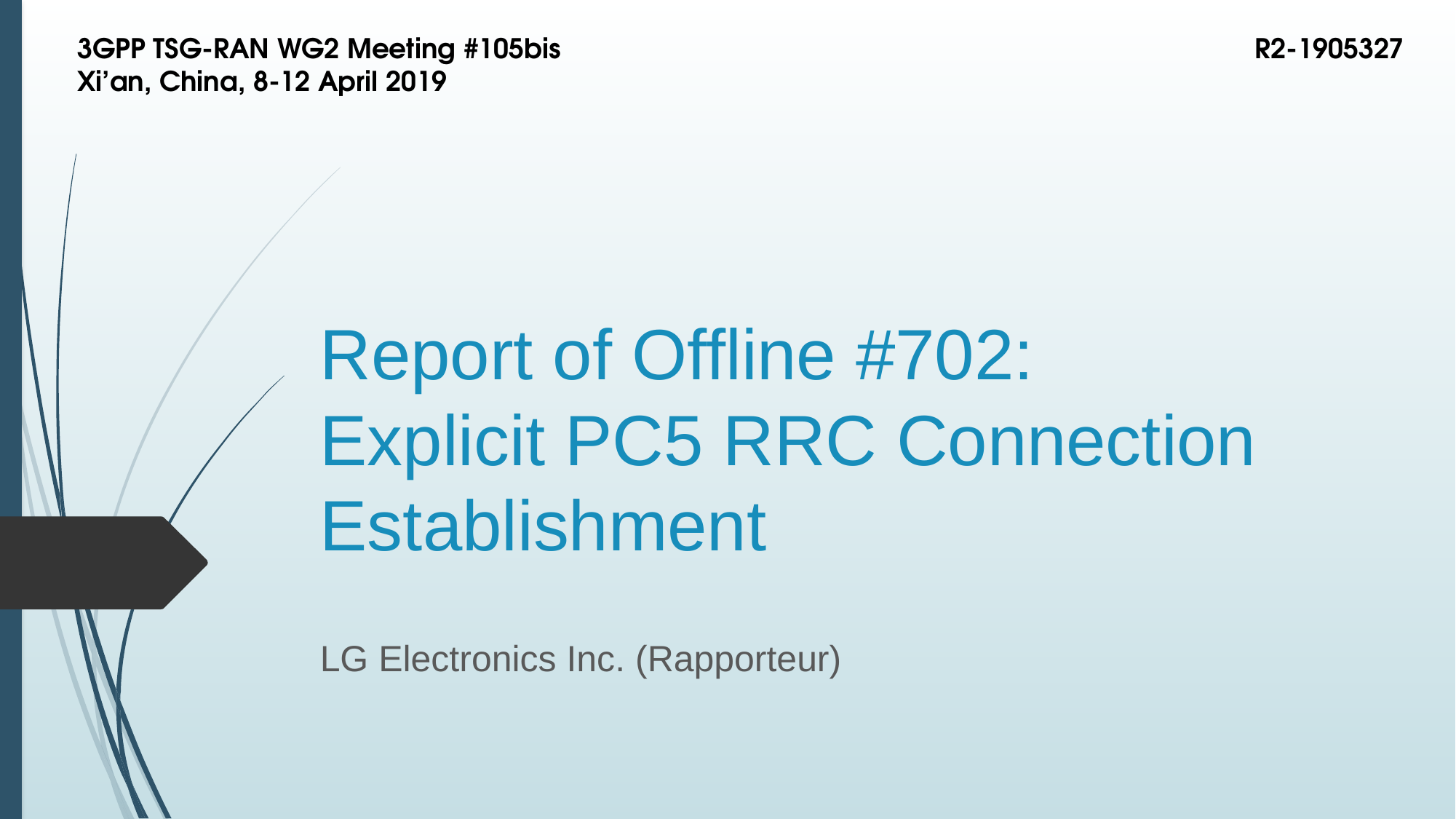

3GPP TSG-RAN WG2 Meeting #105bis
Xi’an, China, 8-12 April 2019

R2-1905327
# Report of Offline #702: Explicit PC5 RRC Connection Establishment

LG Electronics Inc. (Rapporteur)